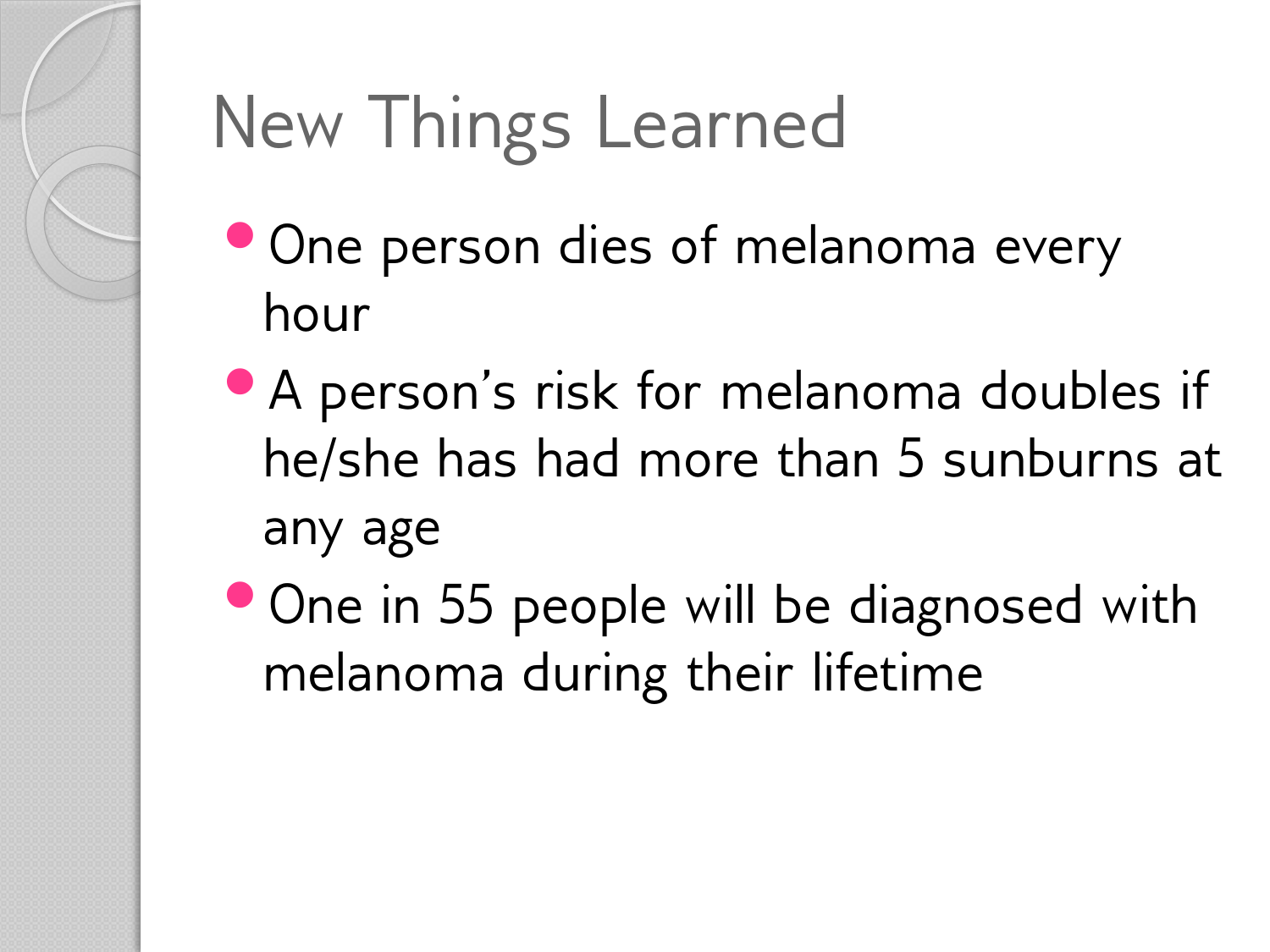

# New Things Learned
One person dies of melanoma every hour
A person’s risk for melanoma doubles if he/she has had more than 5 sunburns at any age
One in 55 people will be diagnosed with melanoma during their lifetime